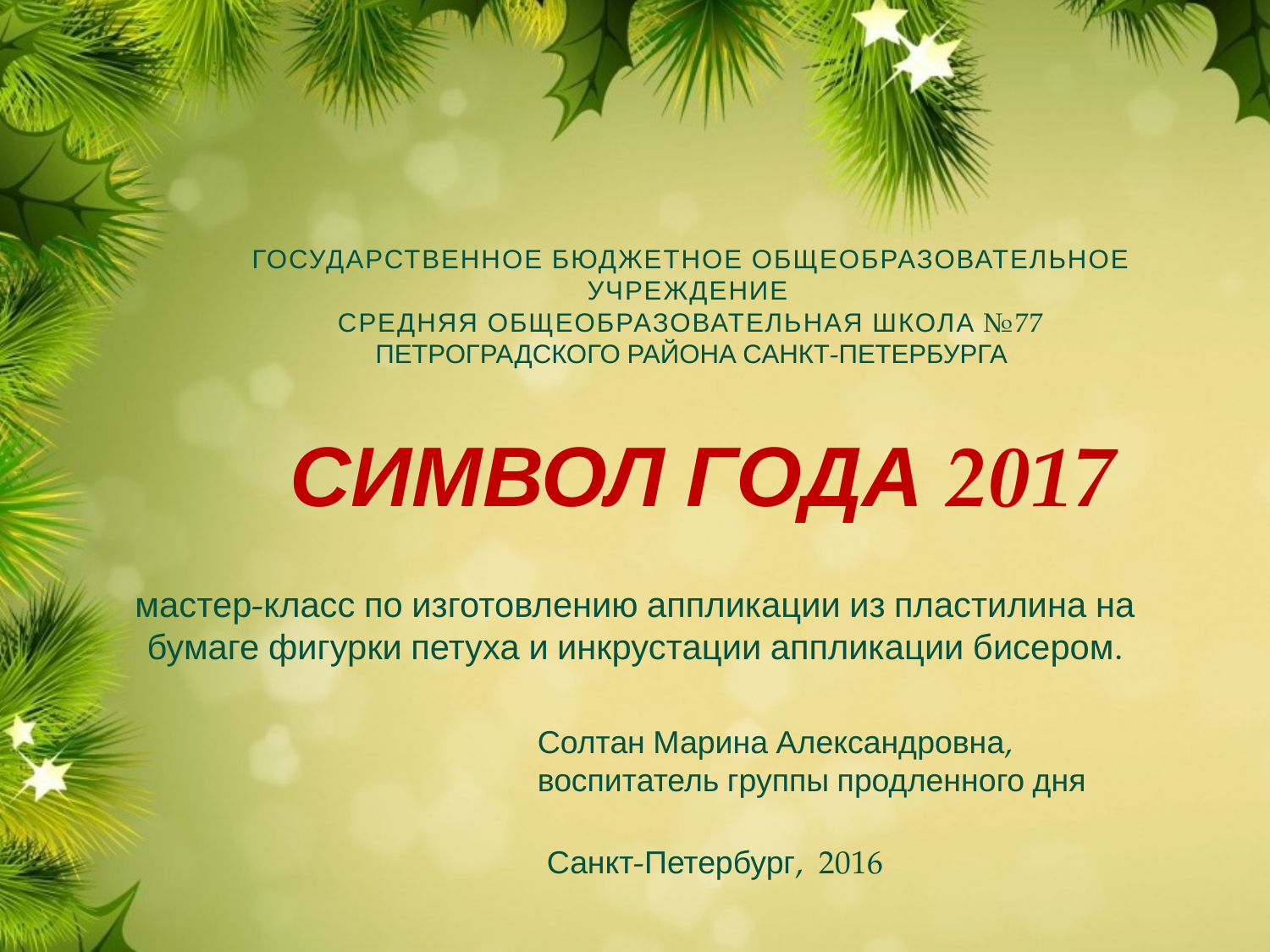

ГОСУДАРСТВЕННОЕ БЮДЖЕТНОЕ ОБЩЕОБРАЗОВАТЕЛЬНОЕ УЧРЕЖДЕНИЕ
СРЕДНЯЯ ОБЩЕОБРАЗОВАТЕЛЬНАЯ ШКОЛА №77 ПЕТРОГРАДСКОГО РАЙОНА САНКТ-ПЕТЕРБУРГА
 СИМВОЛ ГОДА 2017
мастер-класс по изготовлению аппликации из пластилина на бумаге фигурки петуха и инкрустации аппликации бисером.
Солтан Марина Александровна, воспитатель группы продленного дня

Санкт-Петербург,  2016